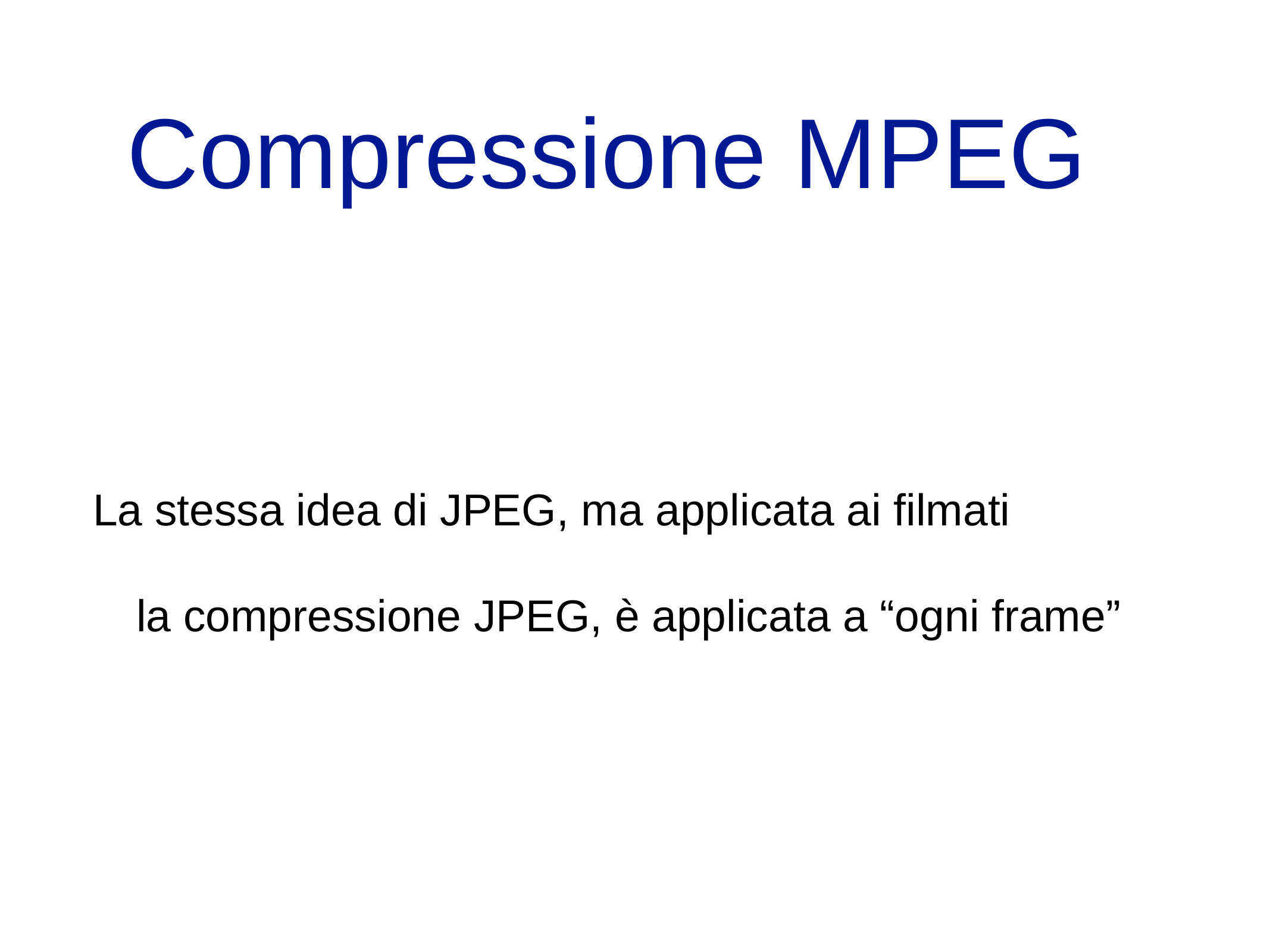

# Compressione MPEG
La stessa idea di JPEG, ma applicata ai filmati
la compressione JPEG, è applicata a “ogni frame”